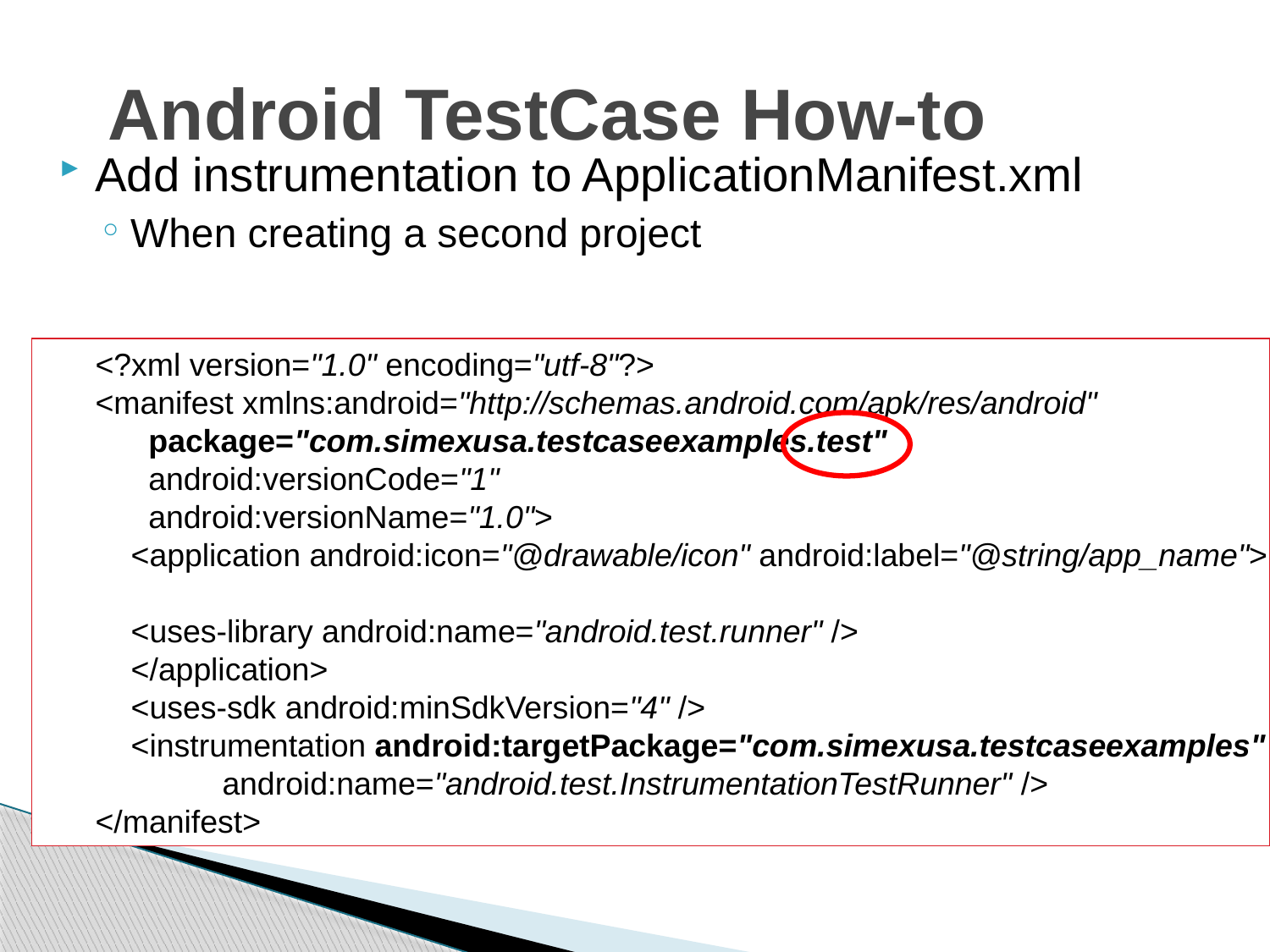

# Android TestCase How-to
Add instrumentation to ApplicationManifest.xml
When creating a second project
<?xml version="1.0" encoding="utf-8"?>
<manifest xmlns:android="http://schemas.android.com/apk/res/android"
      package="com.simexusa.testcaseexamples.test"
      android:versionCode="1"
      android:versionName="1.0">
    <application android:icon="@drawable/icon" android:label="@string/app_name">

    <uses-library android:name="android.test.runner" />
    </application>
    <uses-sdk android:minSdkVersion="4" />
    <instrumentation android:targetPackage="com.simexusa.testcaseexamples"
	android:name="android.test.InstrumentationTestRunner" />
</manifest>